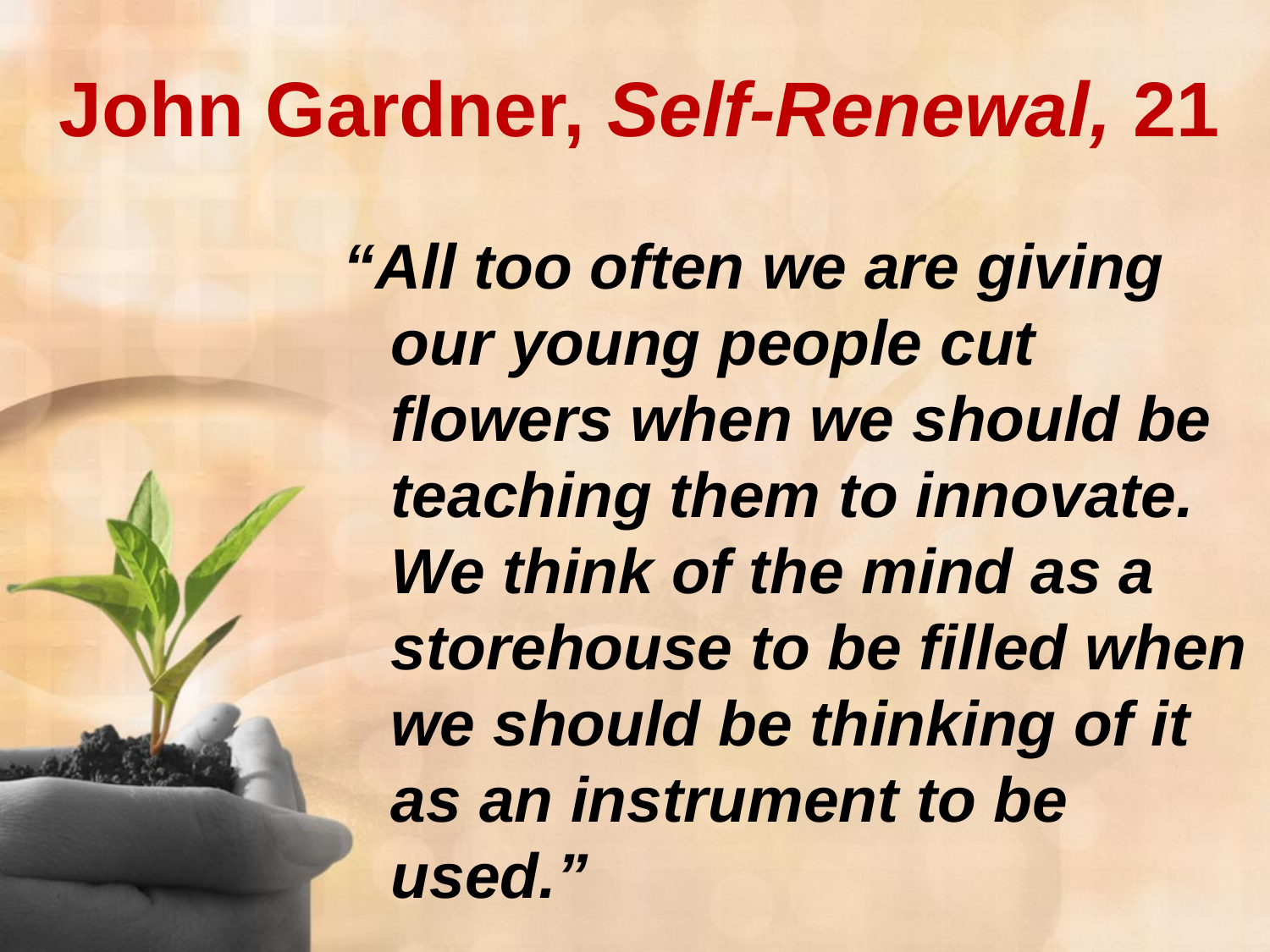

# John Gardner, Self-Renewal, 21
“All too often we are giving our young people cut flowers when we should be teaching them to innovate.  We think of the mind as a storehouse to be filled when we should be thinking of it as an instrument to be used.”